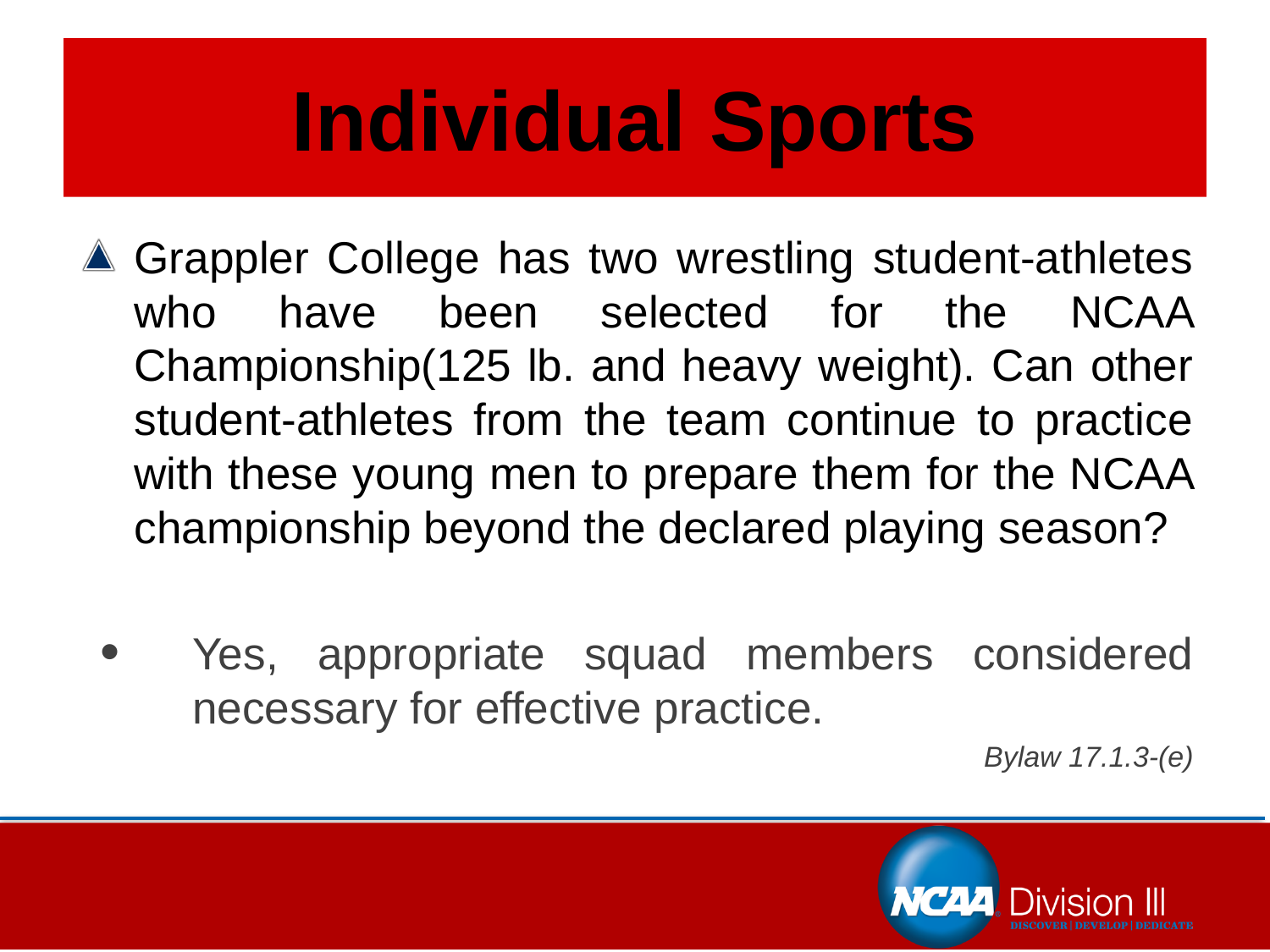

# Individual Sports
Grappler College has two wrestling student-athletes who have been selected for the NCAA Championship(125 lb. and heavy weight). Can other student-athletes from the team continue to practice with these young men to prepare them for the NCAA championship beyond the declared playing season?

Yes, appropriate squad members considered necessary for effective practice.
Bylaw 17.1.3-(e)